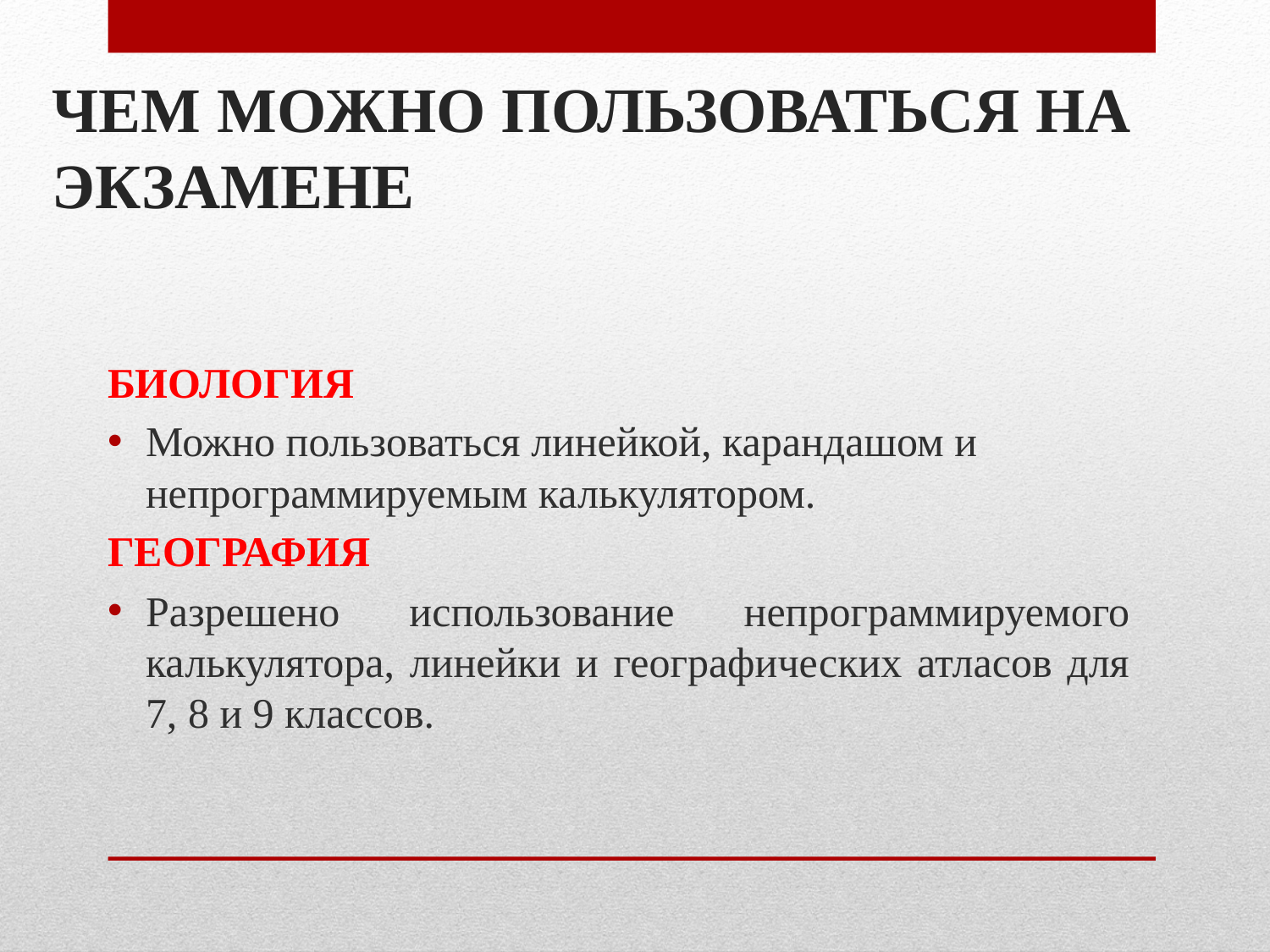

# ЧЕМ МОЖНО ПОЛЬЗОВАТЬСЯ НА ЭКЗАМЕНЕ
БИОЛОГИЯ
Можно пользоваться линейкой, карандашом и непрограммируемым калькулятором.
ГЕОГРАФИЯ
Разрешено использование непрограммируемого калькулятора, линейки и географических атласов для 7, 8 и 9 классов.